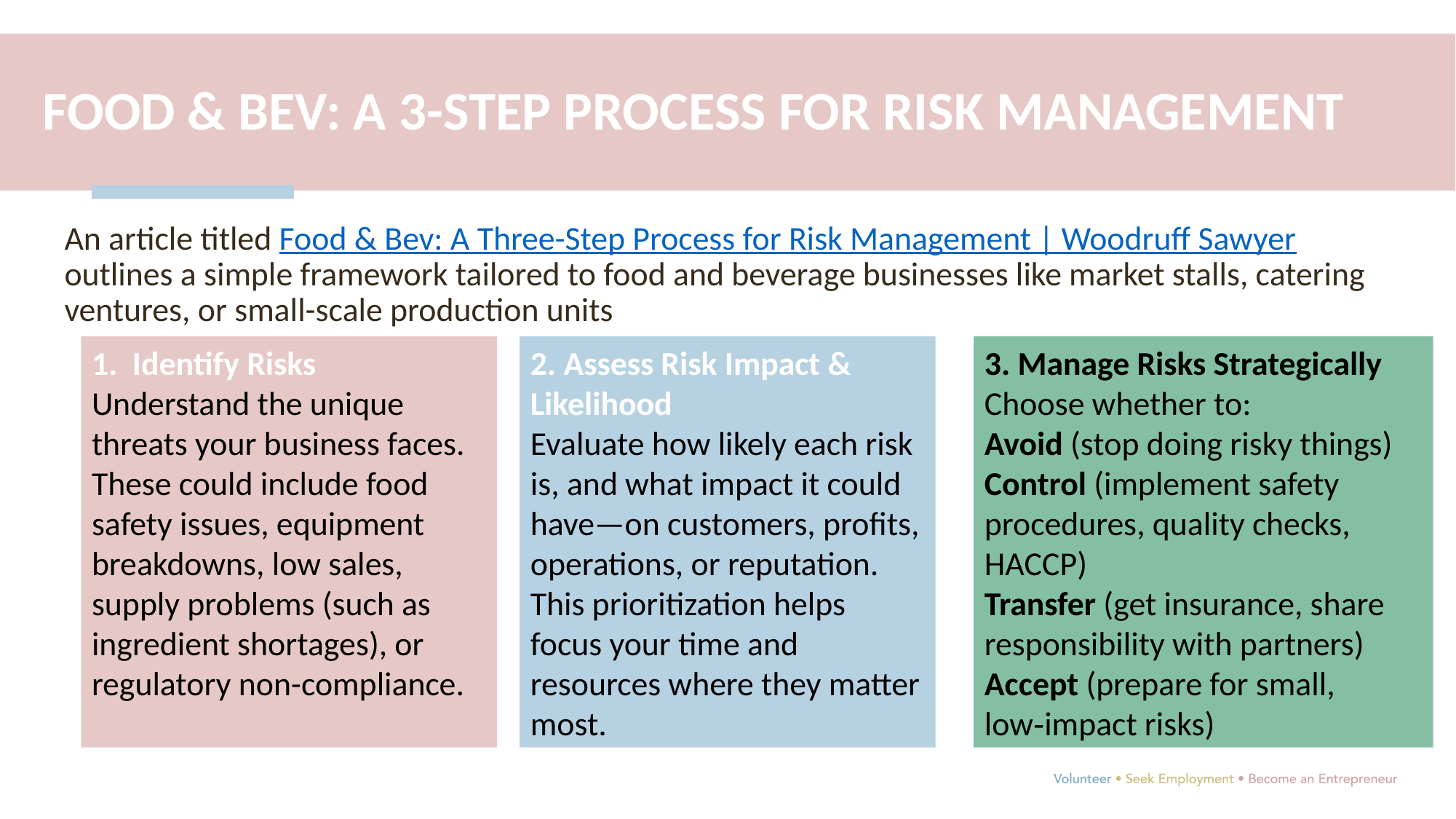

FOOD & BEV: A 3-STEP PROCESS FOR RISK MANAGEMENT
An article titled Food & Bev: A Three-Step Process for Risk Management | Woodruff Sawyer outlines a simple framework tailored to food and beverage businesses like market stalls, catering ventures, or small-scale production units

1.  Identify Risks
Understand the unique threats your business faces. These could include food safety issues, equipment breakdowns, low sales, supply problems (such as ingredient shortages), or regulatory non-compliance.

2. Assess Risk Impact & Likelihood
Evaluate how likely each risk is, and what impact it could have—on customers, profits, operations, or reputation. This prioritization helps focus your time and resources where they matter most.
3. Manage Risks Strategically
Choose whether to:
Avoid (stop doing risky things)
Control (implement safety procedures, quality checks, HACCP)
Transfer (get insurance, share responsibility with partners)
Accept (prepare for small, low‑impact risks)